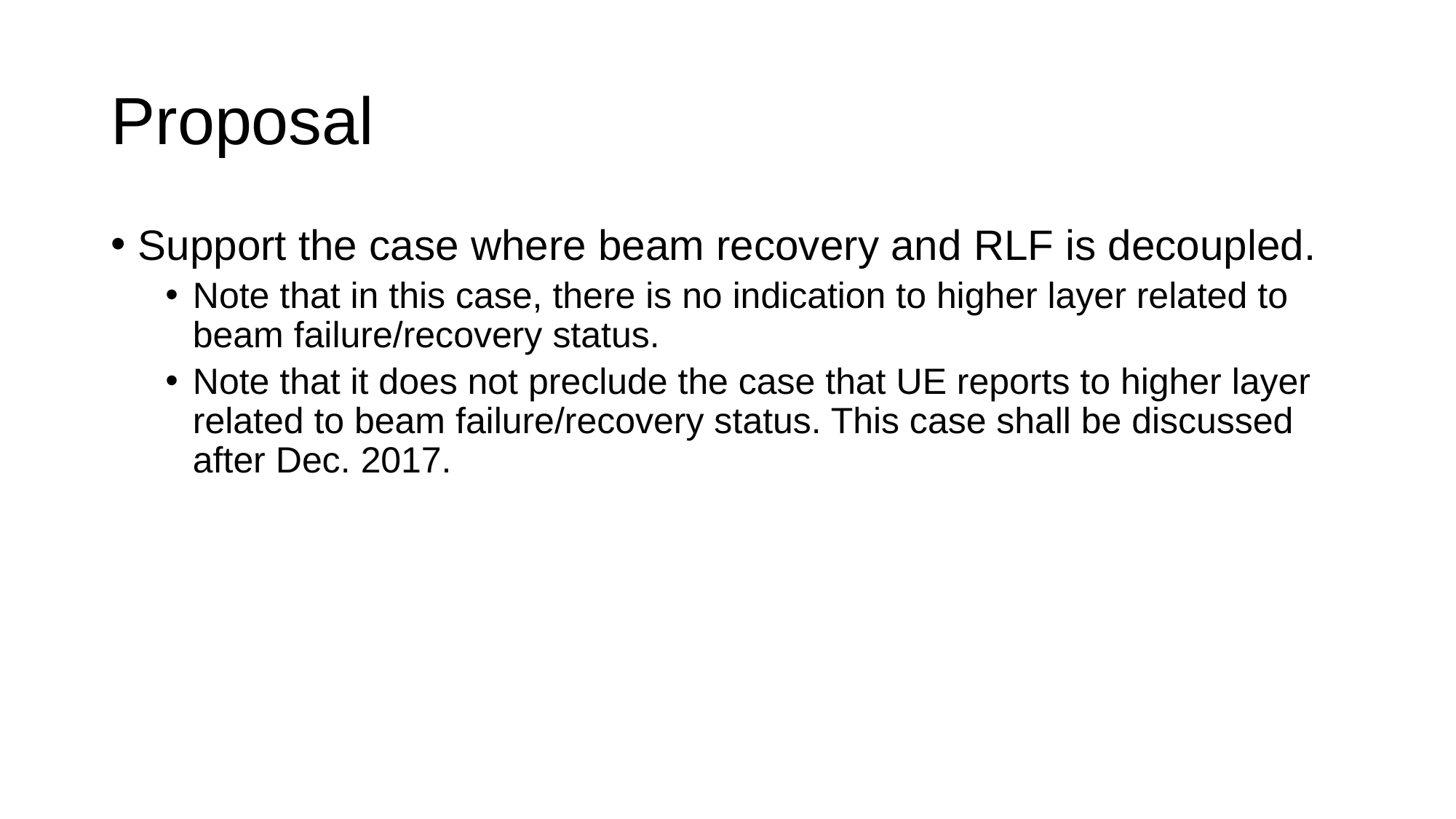

# Proposal
Support the case where beam recovery and RLF is decoupled.
Note that in this case, there is no indication to higher layer related to beam failure/recovery status.
Note that it does not preclude the case that UE reports to higher layer related to beam failure/recovery status. This case shall be discussed after Dec. 2017.